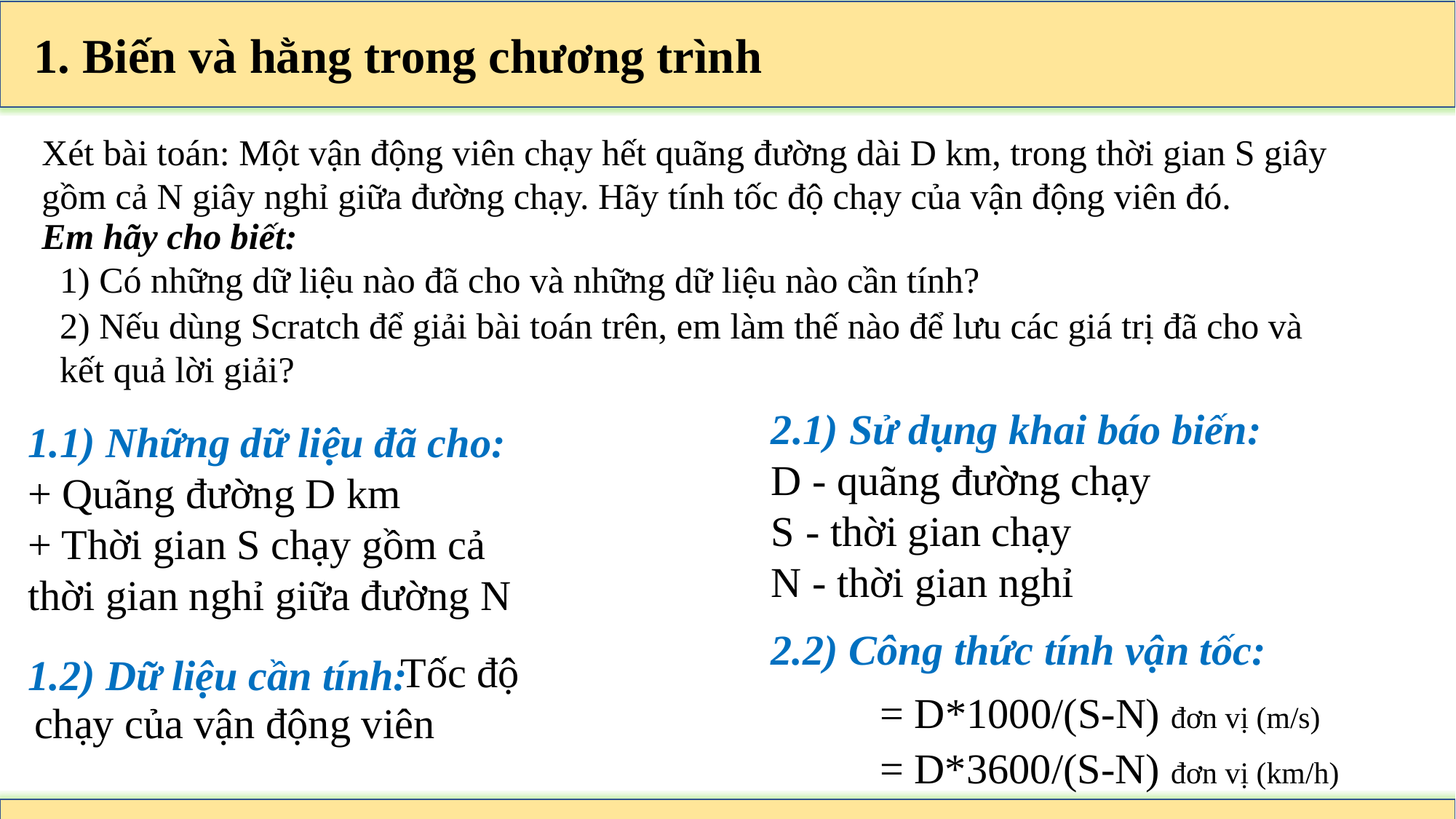

1. Biến và hằng trong chương trình
Xét bài toán: Một vận động viên chạy hết quãng đường dài D km, trong thời gian S giây gồm cả N giây nghỉ giữa đường chạy. Hãy tính tốc độ chạy của vận động viên đó.
Em hãy cho biết:
1) Có những dữ liệu nào đã cho và những dữ liệu nào cần tính?
2) Nếu dùng Scratch để giải bài toán trên, em làm thế nào để lưu các giá trị đã cho và kết quả lời giải?
2.1) Sử dụng khai báo biến:
D - quãng đường chạy
S - thời gian chạy
N - thời gian nghỉ
1.1) Những dữ liệu đã cho:

1.2) Dữ liệu cần tính:
+ Quãng đường D km
+ Thời gian S chạy gồm cả thời gian nghỉ giữa đường N
2.2) Công thức tính vận tốc:
	= D*1000/(S-N) đơn vị (m/s)
	= D*3600/(S-N) đơn vị (km/h)
   Tốc độ
chạy của vận động viên